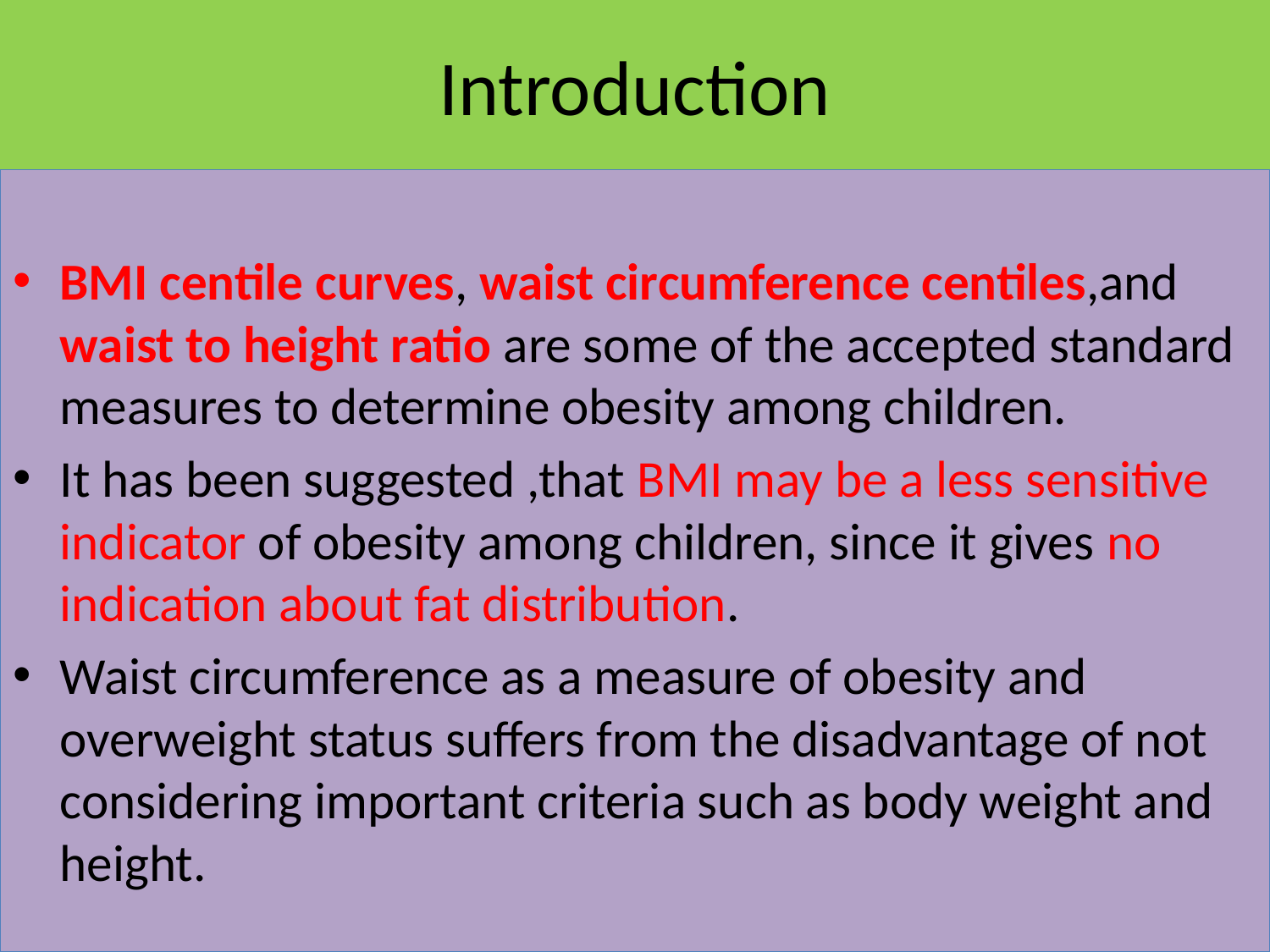

# Introduction

BMI centile curves, waist circumference centiles,and waist to height ratio are some of the accepted standard measures to determine obesity among children.
It has been suggested ,that BMI may be a less sensitive indicator of obesity among children, since it gives no indication about fat distribution.
Waist circumference as a measure of obesity and overweight status suffers from the disadvantage of not considering important criteria such as body weight and height.